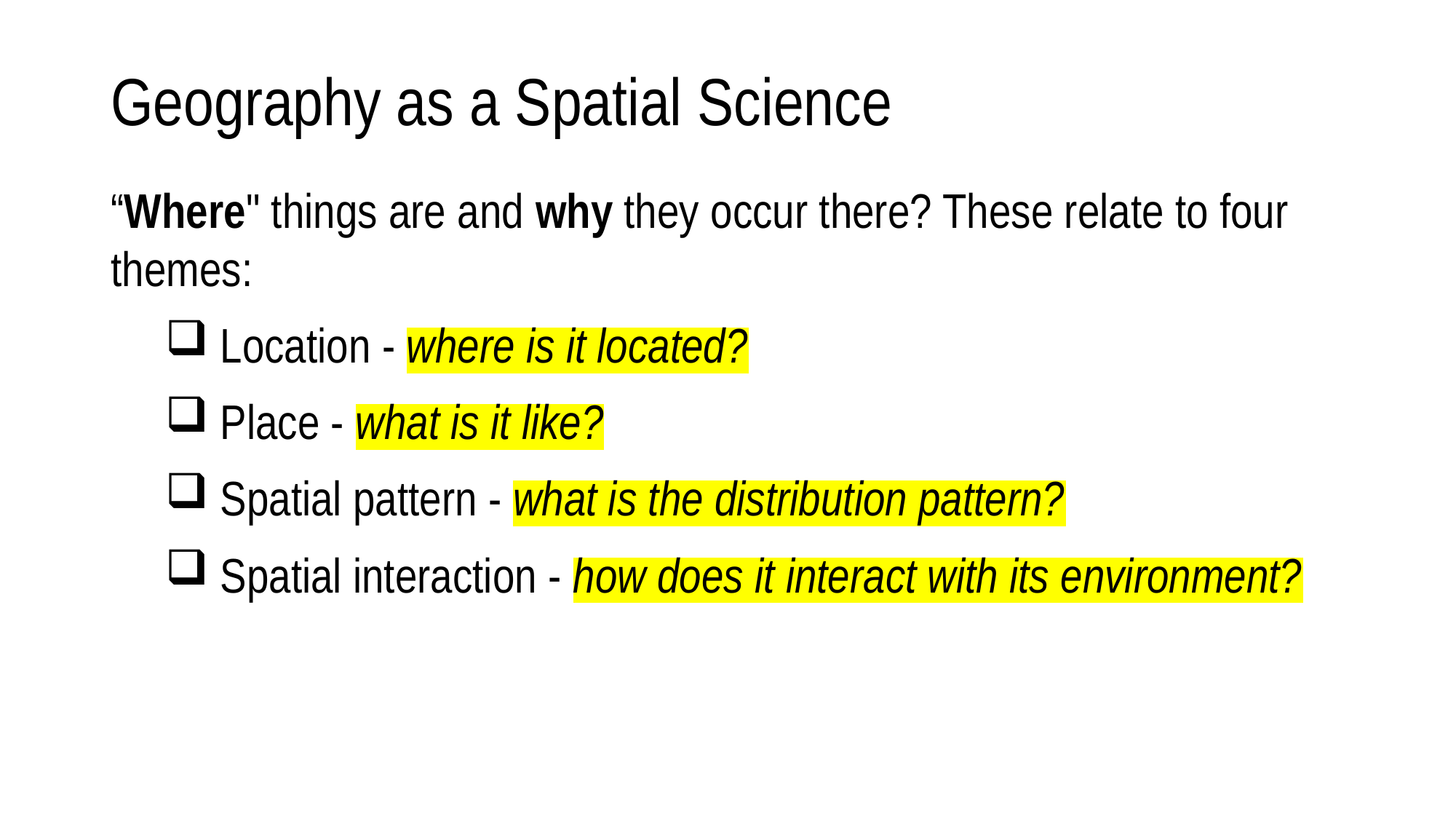

# Geography as a Spatial Science
“Where" things are and why they occur there? These relate to four themes:
 Location - where is it located?
 Place - what is it like?
 Spatial pattern - what is the distribution pattern?
 Spatial interaction - how does it interact with its environment?